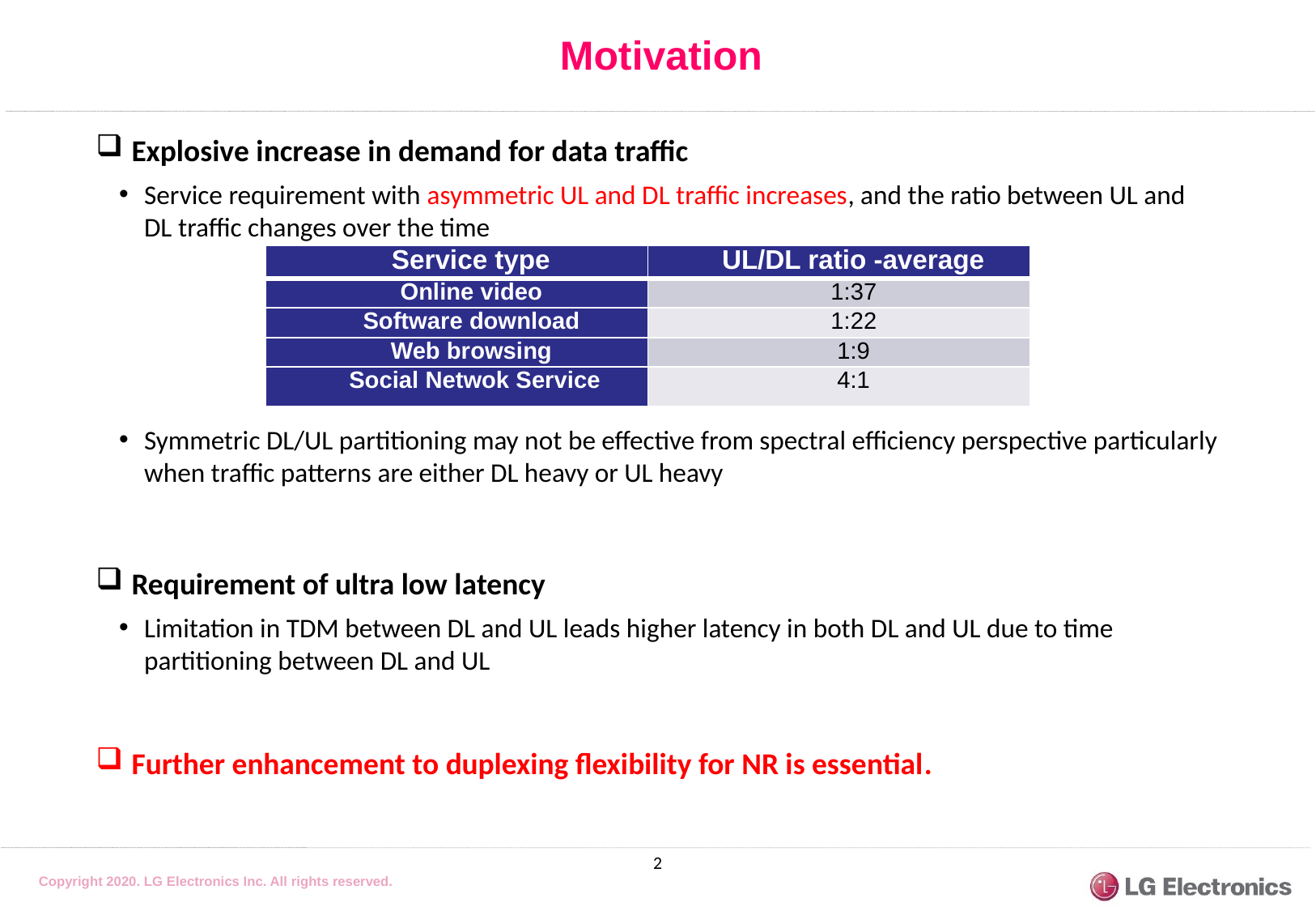

Motivation
Explosive increase in demand for data traffic
Service requirement with asymmetric UL and DL traffic increases, and the ratio between UL and DL traffic changes over the time

Symmetric DL/UL partitioning may not be effective from spectral efficiency perspective particularly when traffic patterns are either DL heavy or UL heavy

Requirement of ultra low latency
Limitation in TDM between DL and UL leads higher latency in both DL and UL due to time partitioning between DL and UL

Further enhancement to duplexing flexibility for NR is essential.
| Service type | UL/DL ratio -average |
| --- | --- |
| Online video | 1:37 |
| Software download | 1:22 |
| Web browsing | 1:9 |
| Social Netwok Service | 4:1 |